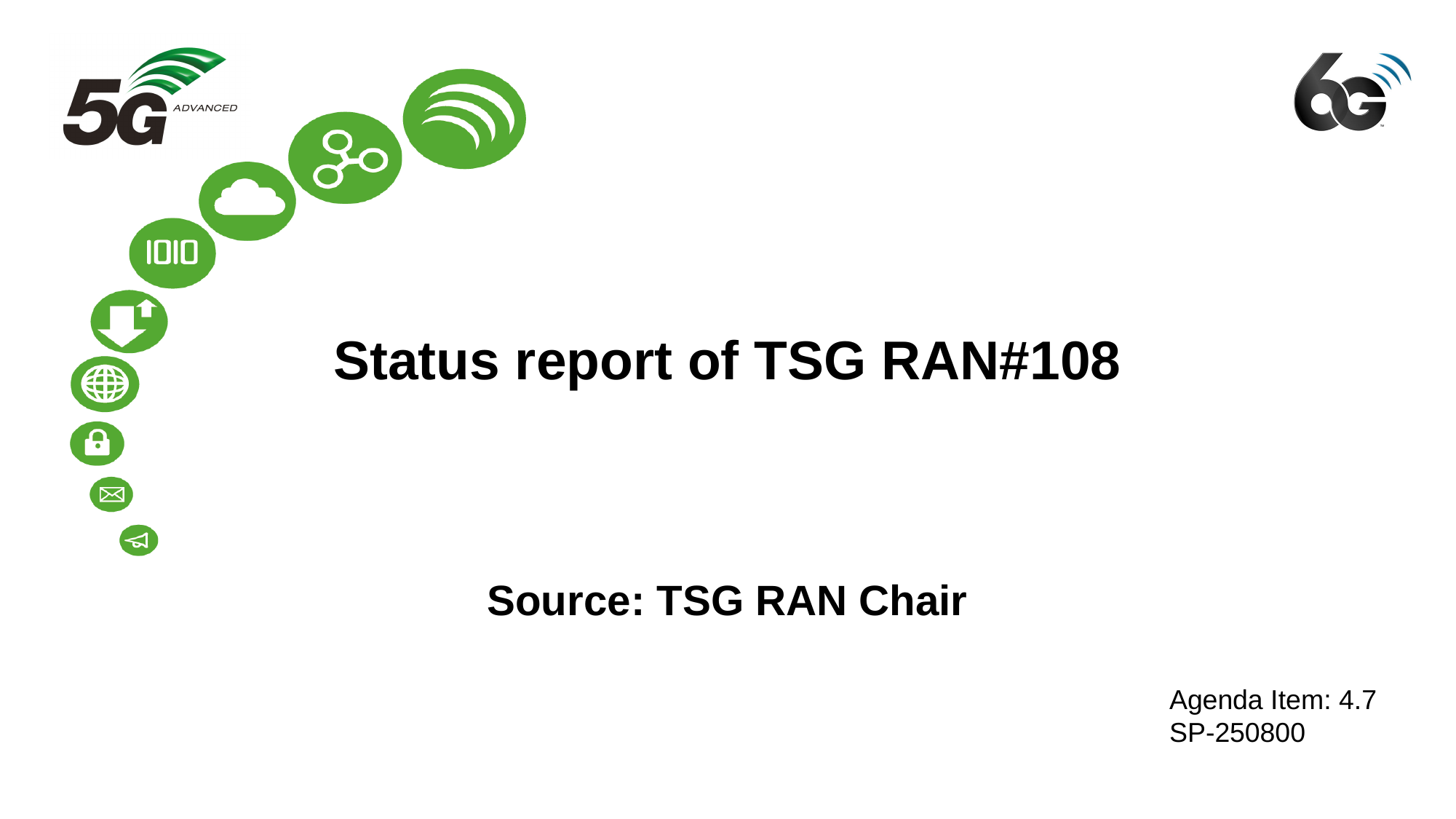

# Status report of TSG RAN#108
Source: TSG RAN Chair
Agenda Item: 4.7
SP-250800